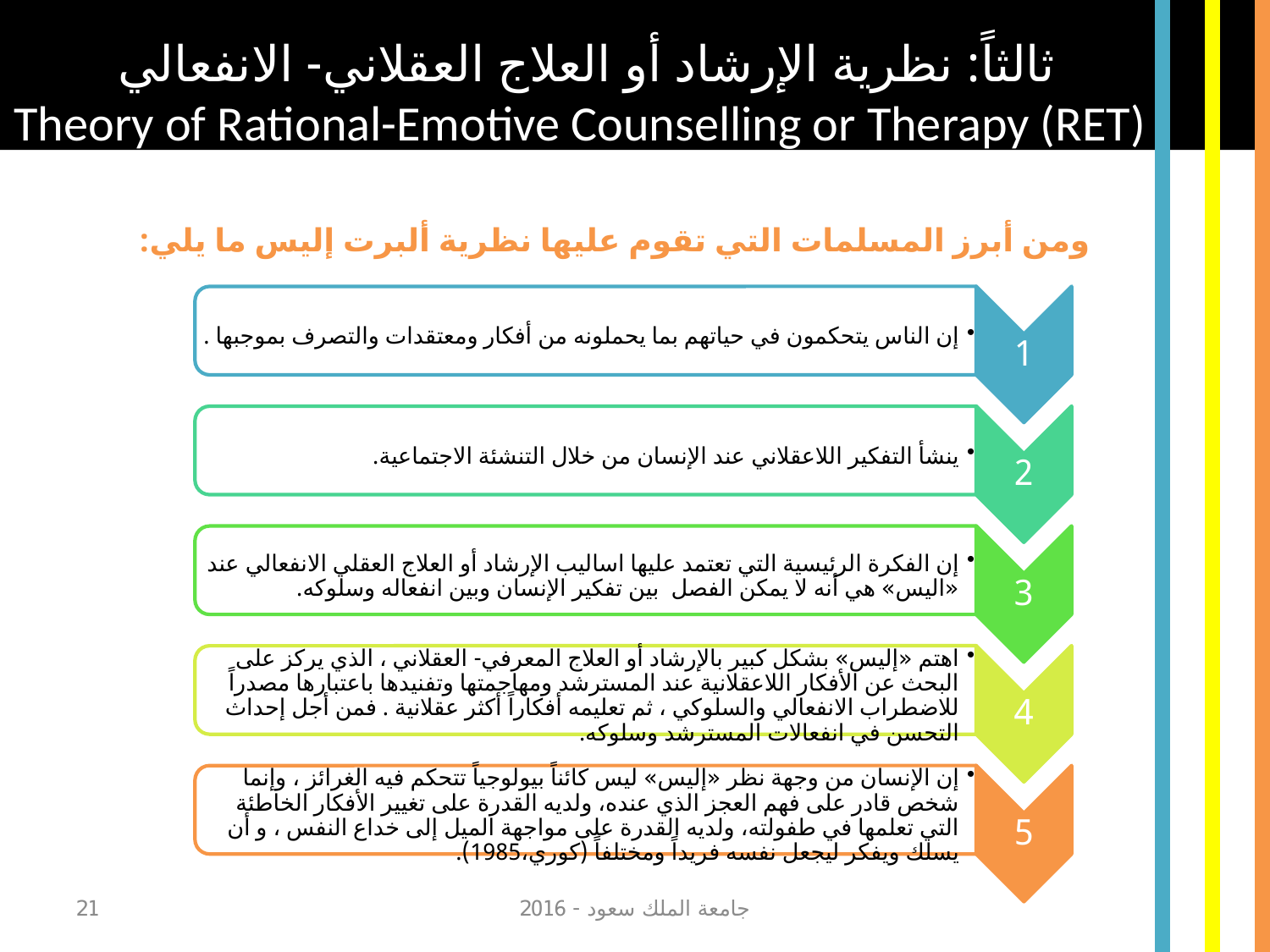

ثالثاً: نظرية الإرشاد أو العلاج العقلاني- الانفعالي
Theory of Rational-Emotive Counselling or Therapy (RET)

ومن أبرز المسلمات التي تقوم عليها نظرية ألبرت إليس ما يلي:

1
إن الناس يتحكمون في حياتهم بما يحملونه من أفكار ومعتقدات والتصرف بموجبها .
2
ينشأ التفكير اللاعقلاني عند الإنسان من خلال التنشئة الاجتماعية.
3
إن الفكرة الرئيسية التي تعتمد عليها اساليب الإرشاد أو العلاج العقلي الانفعالي عند «اليس» هي أنه لا يمكن الفصل  بين تفكير الإنسان وبين انفعاله وسلوكه.
4
اهتم «إليس» بشكل كبير بالإرشاد أو العلاج المعرفي- العقلاني ، الذي يركز على البحث عن الأفكار اللاعقلانية عند المسترشد ومهاجمتها وتفنيدها باعتبارها مصدراً للاضطراب الانفعالي والسلوكي ، ثم تعليمه أفكاراً أكثر عقلانية . فمن أجل إحداث التحسن في انفعالات المسترشد وسلوكه.
5
إن الإنسان من وجهة نظر «إليس» ليس كائناً بيولوجياً تتحكم فيه الغرائز ، وإنما شخص قادر على فهم العجز الذي عنده، ولديه القدرة على تغيير الأفكار الخاطئة التي تعلمها في طفولته، ولديه القدرة على مواجهة الميل إلى خداع النفس ، و أن يسلك ويفكر ليجعل نفسه فريداً ومختلفاً (كوري،1985).
21
جامعة الملك سعود - 2016